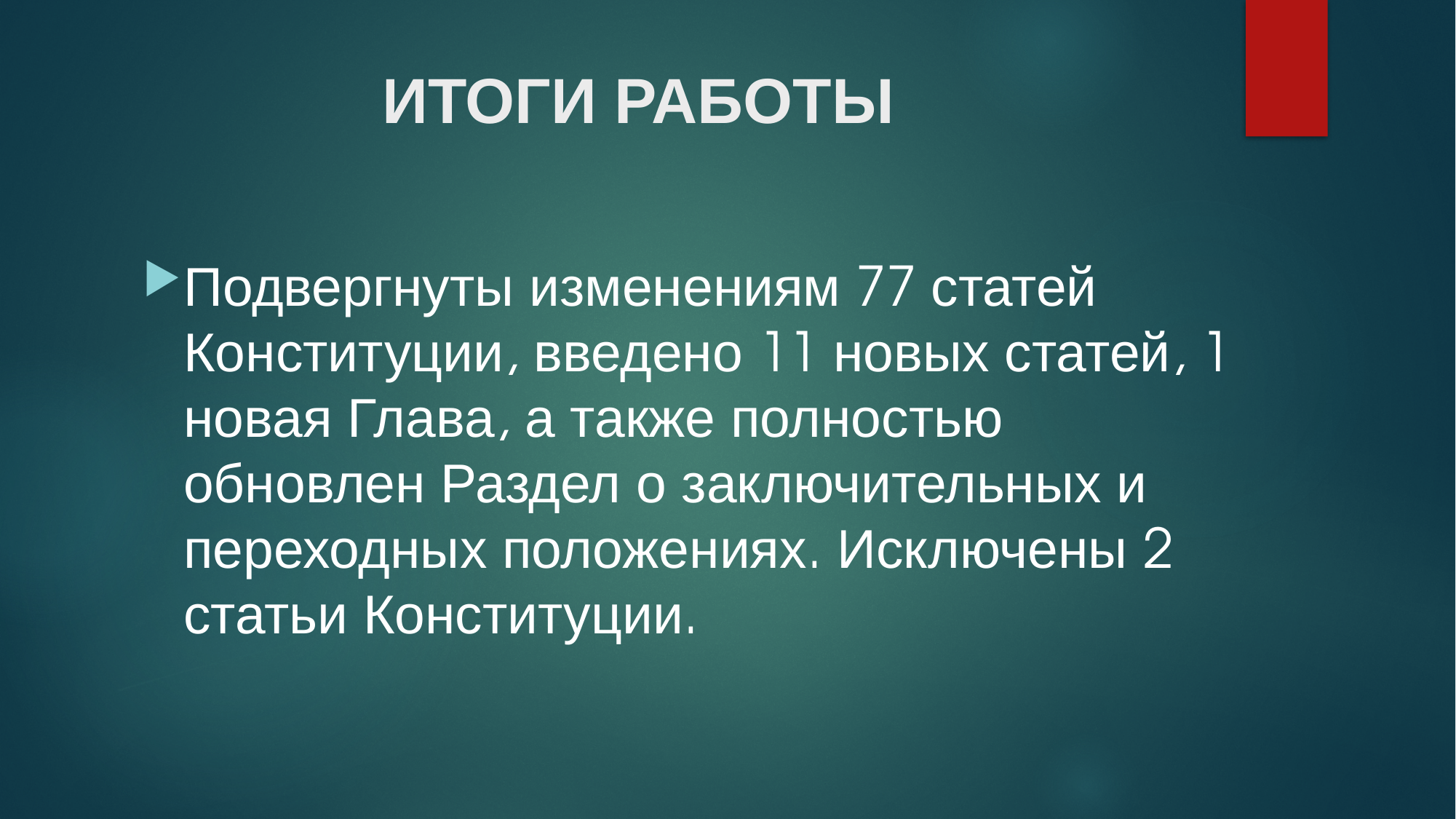

# ИТОГИ РАБОТЫ
Подвергнуты изменениям 77 статей Конституции, введено 11 новых статей, 1 новая Глава, а также полностью обновлен Раздел о заключительных и переходных положениях. Исключены 2 статьи Конституции.